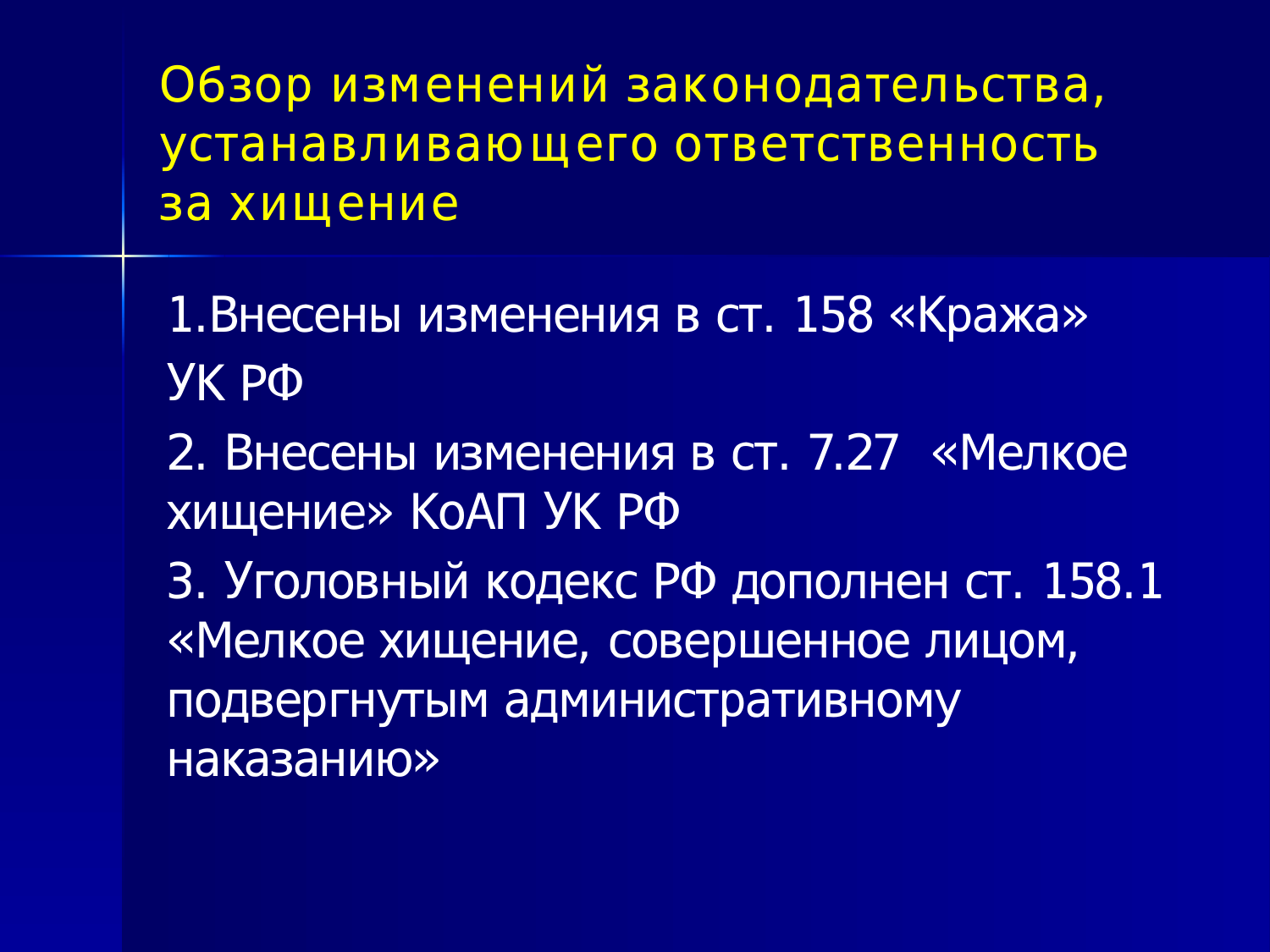

# Обзор изменений законодательства, устанавливающего ответственность за хищение
1.Внесены изменения в ст. 158 «Кража»
УК РФ
2. Внесены изменения в ст. 7.27  «Мелкое хищение» КоАП УК РФ
3. Уголовный кодекс РФ дополнен ст. 158.1 «Мелкое хищение, совершенное лицом, подвергнутым административному наказанию»